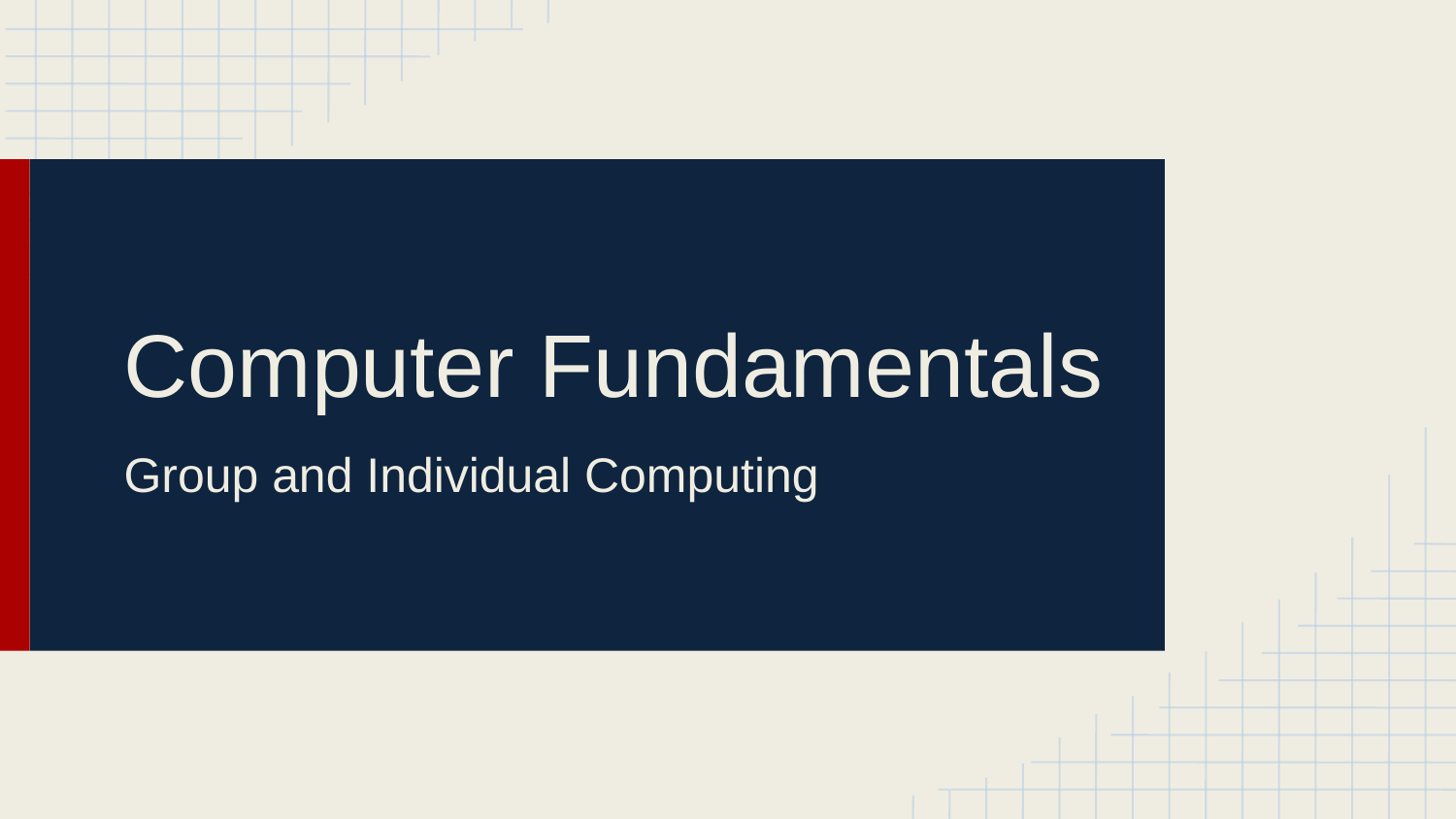

# Computer Fundamentals
Group and Individual Computing